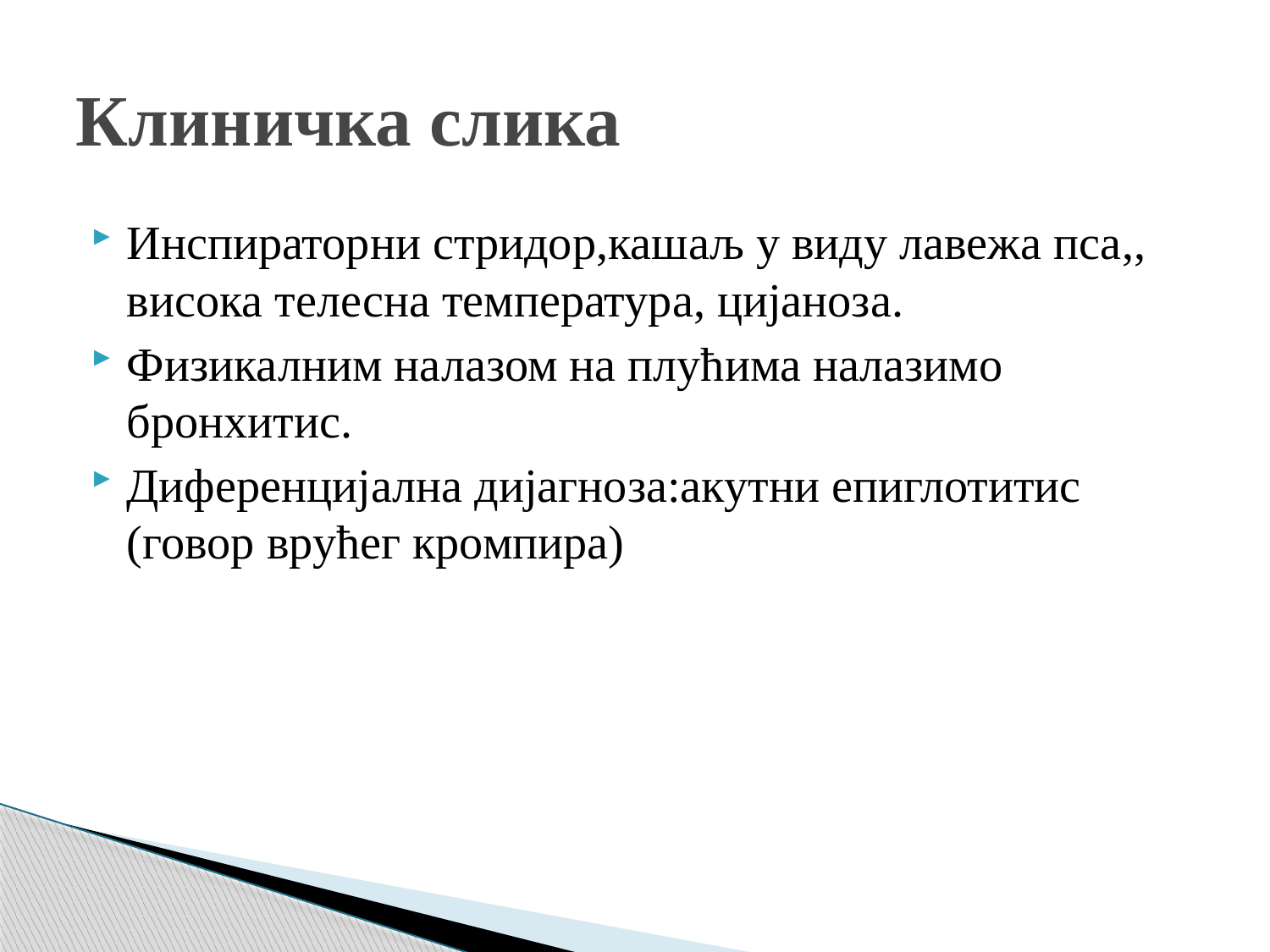

# Клиничка слика
Инспираторни стридор,кашаљ у виду лавежа пса,, висока телесна температура, цијаноза.
Физикалним налазом на плућима налазимо бронхитис.
Диференцијална дијагноза:акутни епиглотитис (говор врућег кромпира)